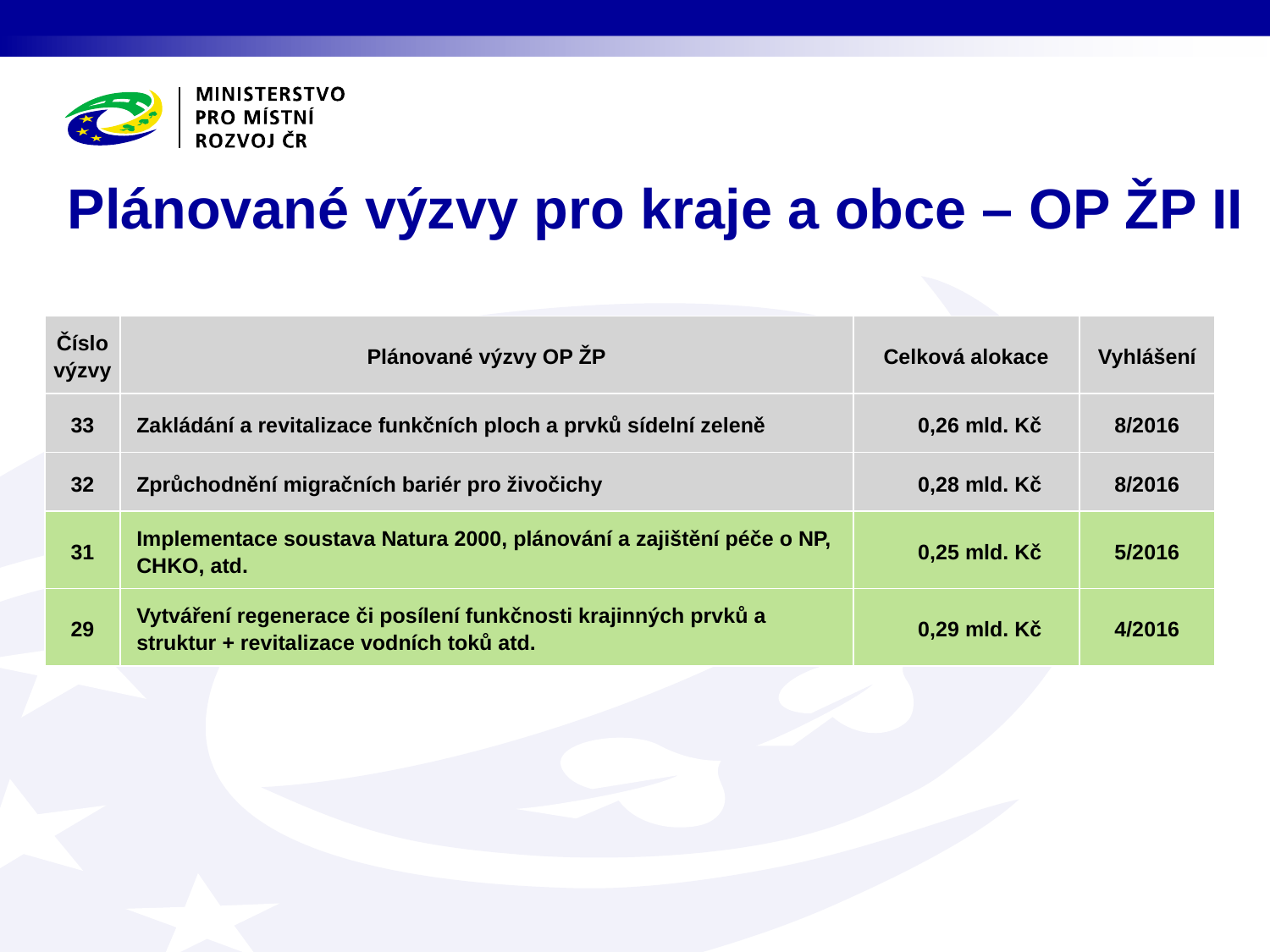

# Plánované výzvy pro kraje a obce – OP ŽP II
| Číslo výzvy | Plánované výzvy OP ŽP | Celková alokace | Vyhlášení |
| --- | --- | --- | --- |
| 33 | Zakládání a revitalizace funkčních ploch a prvků sídelní zeleně | 0,26 mld. Kč | 8/2016 |
| 32 | Zprůchodnění migračních bariér pro živočichy | 0,28 mld. Kč | 8/2016 |
| 31 | Implementace soustava Natura 2000, plánování a zajištění péče o NP, CHKO, atd. | 0,25 mld. Kč | 5/2016 |
| 29 | Vytváření regenerace či posílení funkčnosti krajinných prvků a struktur + revitalizace vodních toků atd. | 0,29 mld. Kč | 4/2016 |